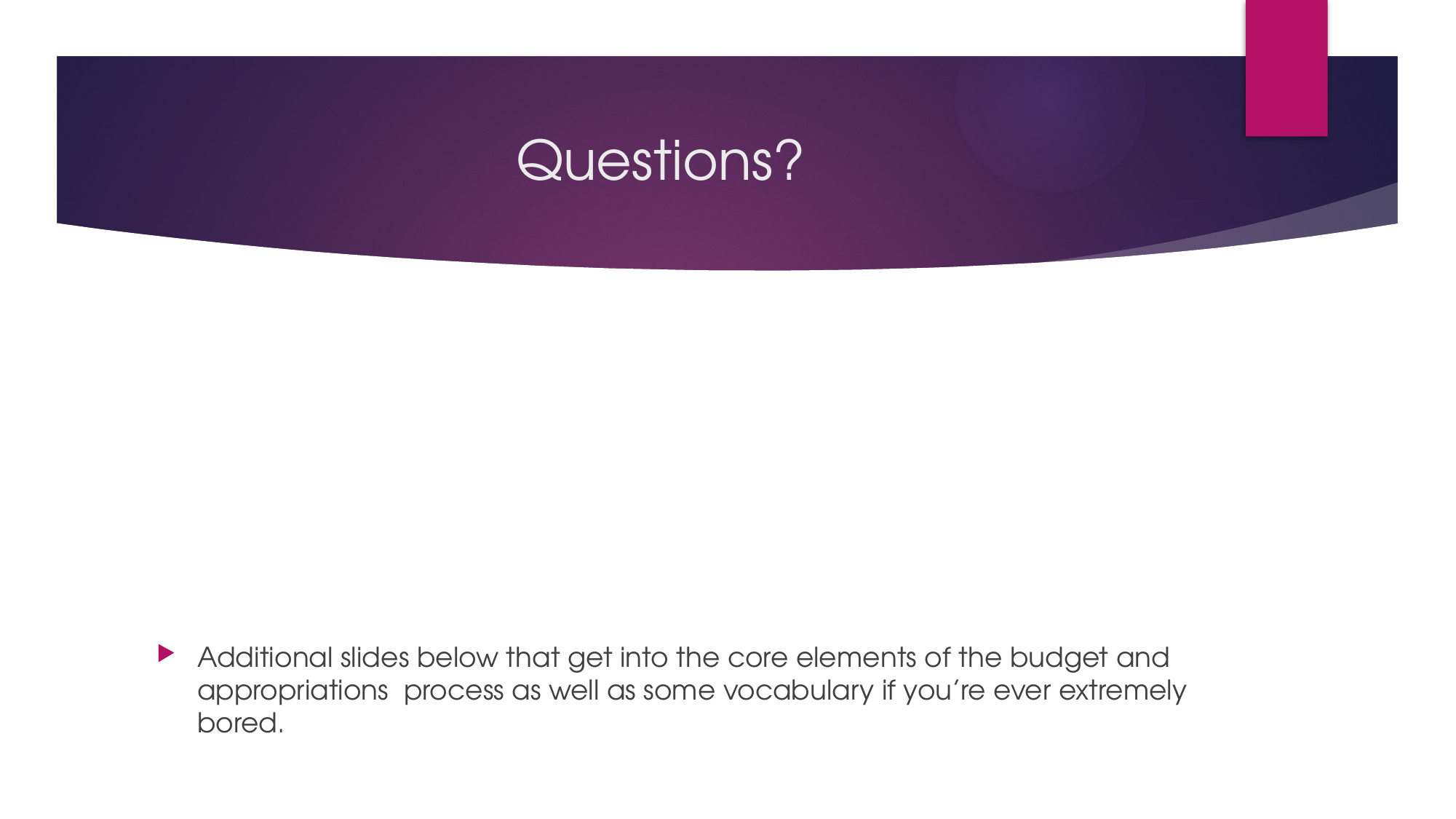

# Questions?
Additional slides below that get into the core elements of the budget and appropriations  process as well as some vocabulary if you’re ever extremely bored.